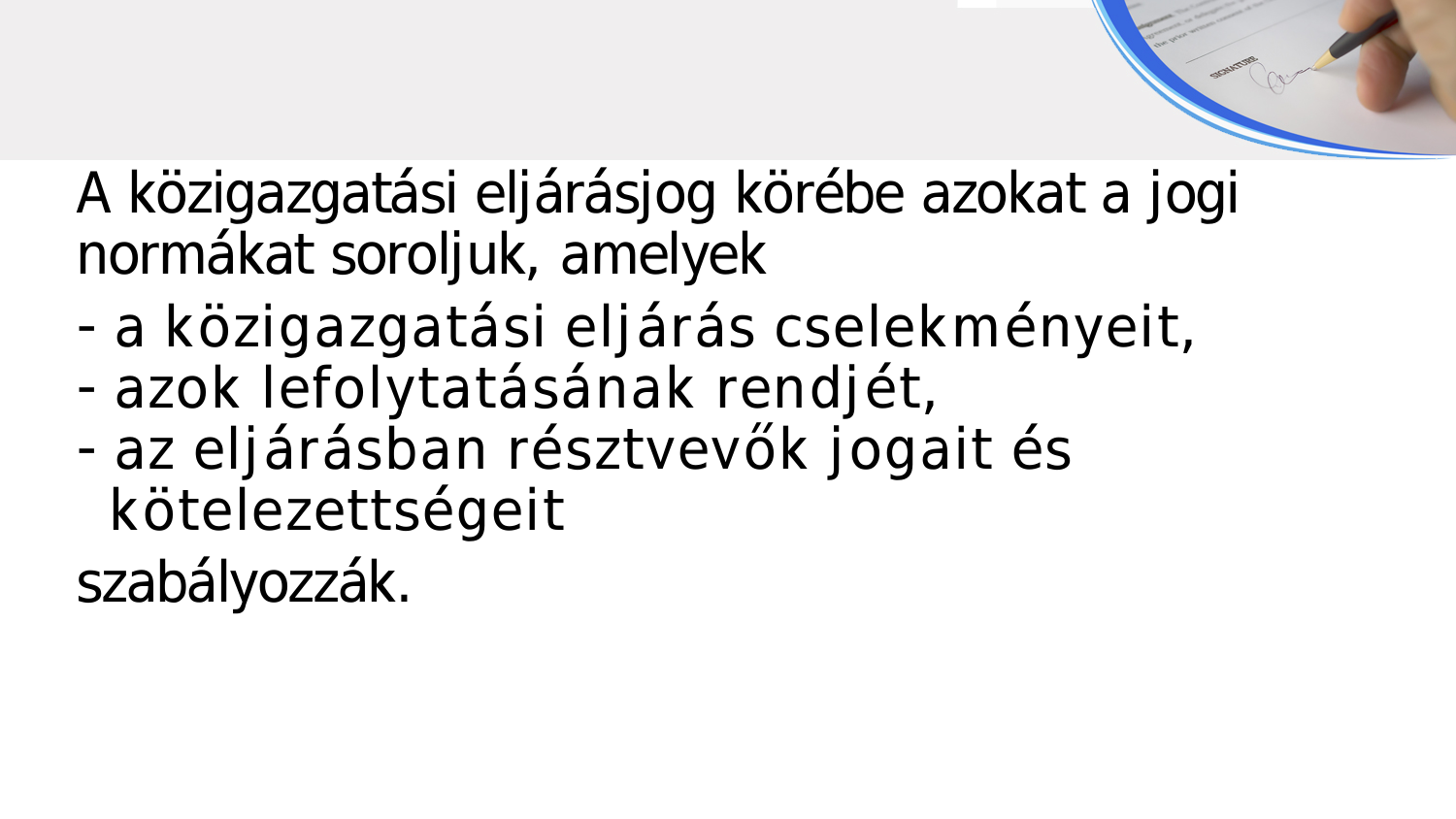

A közigazgatási eljárásjog körébe azokat a jogi normákat soroljuk, amelyek
- a közigazgatási eljárás cselekményeit,
- azok lefolytatásának rendjét,
- az eljárásban résztvevők jogait és
  kötelezettségeit
szabályozzák.